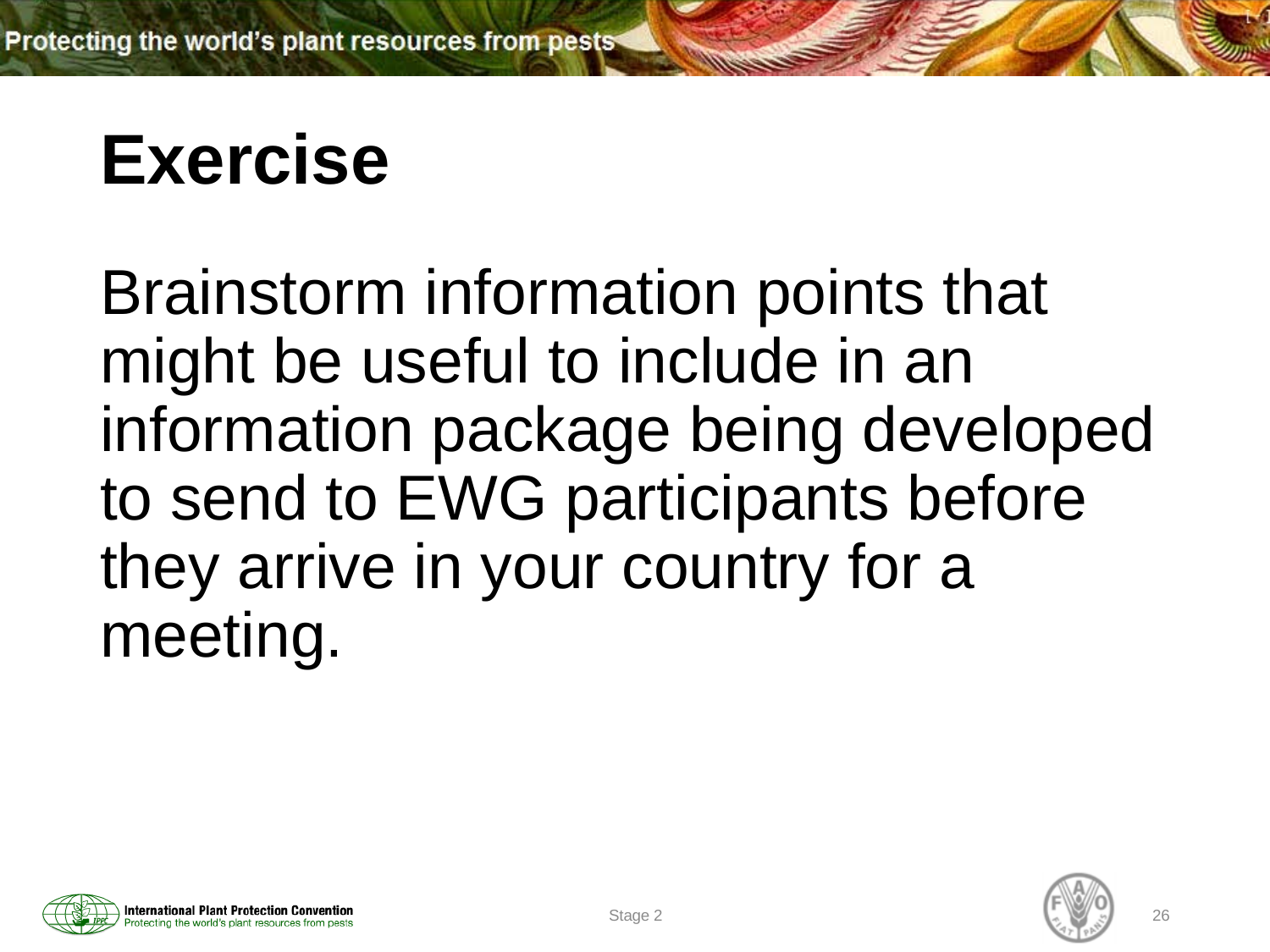

# Exercise
Brainstorm information points that might be useful to include in an information package being developed to send to EWG participants before they arrive in your country for a meeting.
Stage 2
26